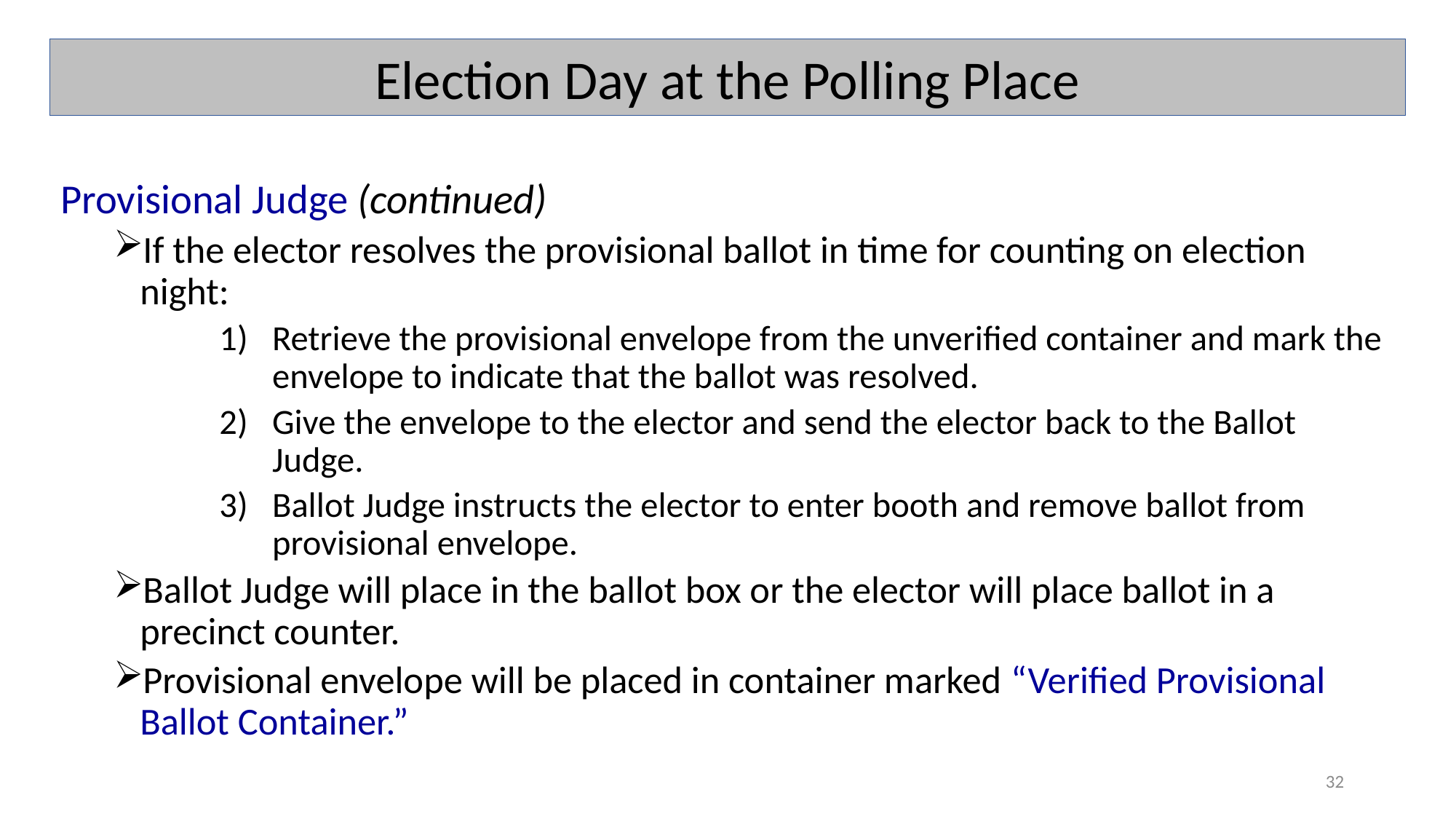

Election Day at the Polling Place
Provisional Judge (continued)
If the elector resolves the provisional ballot in time for counting on election night:
Retrieve the provisional envelope from the unverified container and mark the envelope to indicate that the ballot was resolved.
Give the envelope to the elector and send the elector back to the Ballot Judge.
Ballot Judge instructs the elector to enter booth and remove ballot from provisional envelope.
Ballot Judge will place in the ballot box or the elector will place ballot in a precinct counter.
Provisional envelope will be placed in container marked “Verified Provisional Ballot Container.”

32